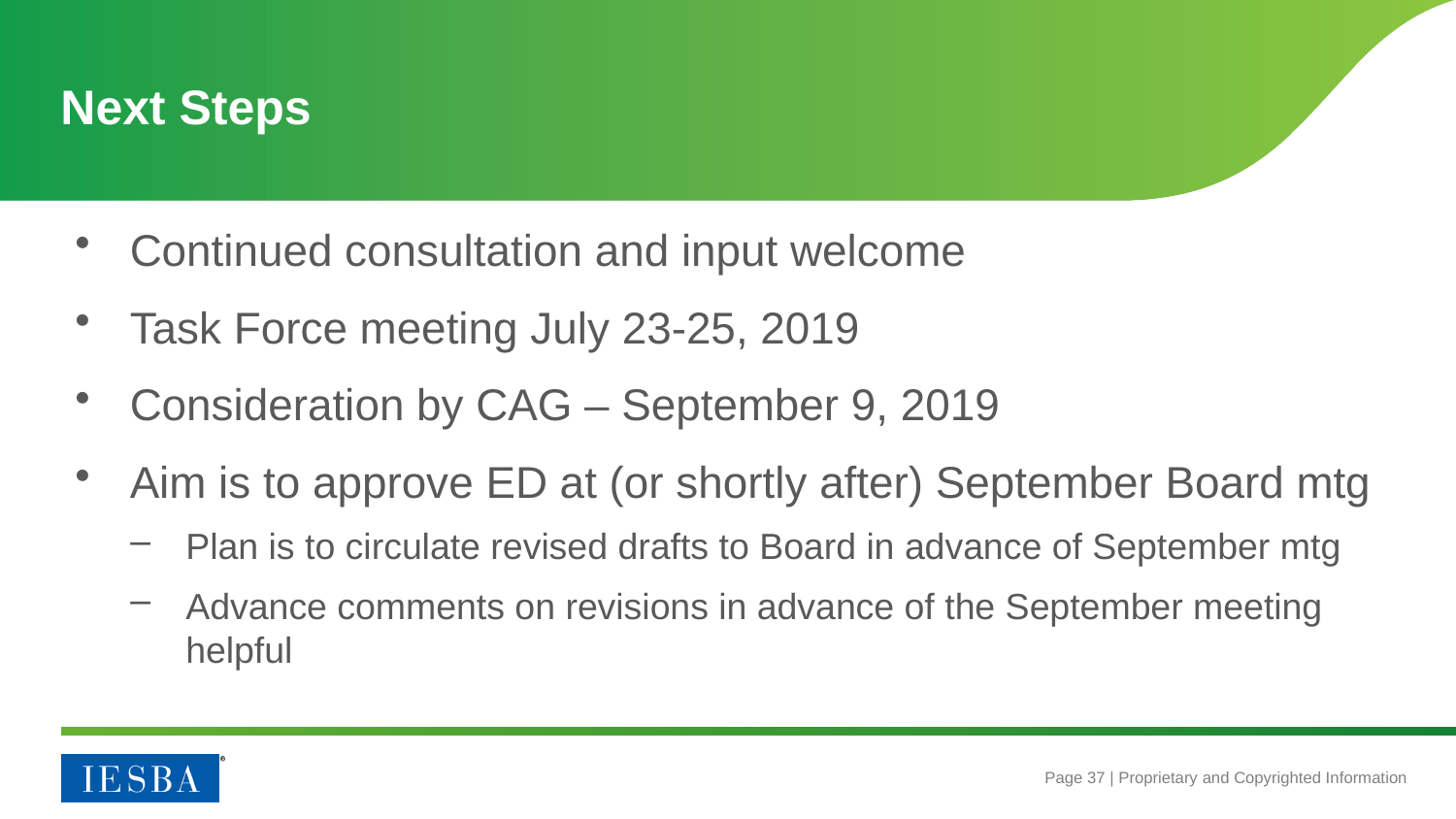

# Next Steps
Continued consultation and input welcome
Task Force meeting July 23-25, 2019
Consideration by CAG – September 9, 2019
Aim is to approve ED at (or shortly after) September Board mtg
Plan is to circulate revised drafts to Board in advance of September mtg
Advance comments on revisions in advance of the September meeting helpful